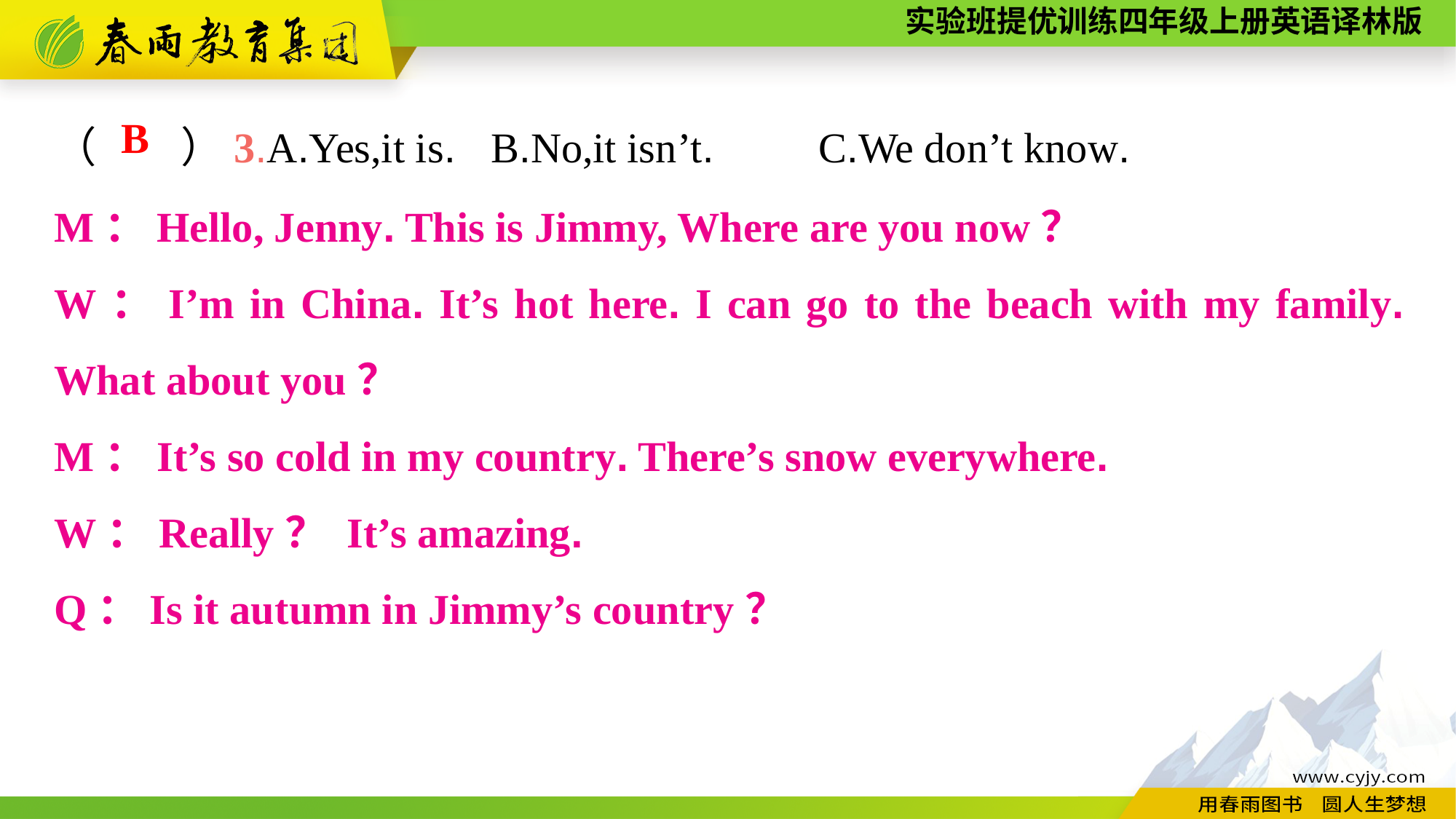

（　　）3.A.Yes,it is.	B.No,it isn’t.	C.We don’t know.
B
M：Hello, Jenny. This is Jimmy, Where are you now？
W：I’m in China. It’s hot here. I can go to the beach with my family. What about you？
M：It’s so cold in my country. There’s snow everywhere.
W：Really？ It’s amazing.
Q：Is it autumn in Jimmy’s country？